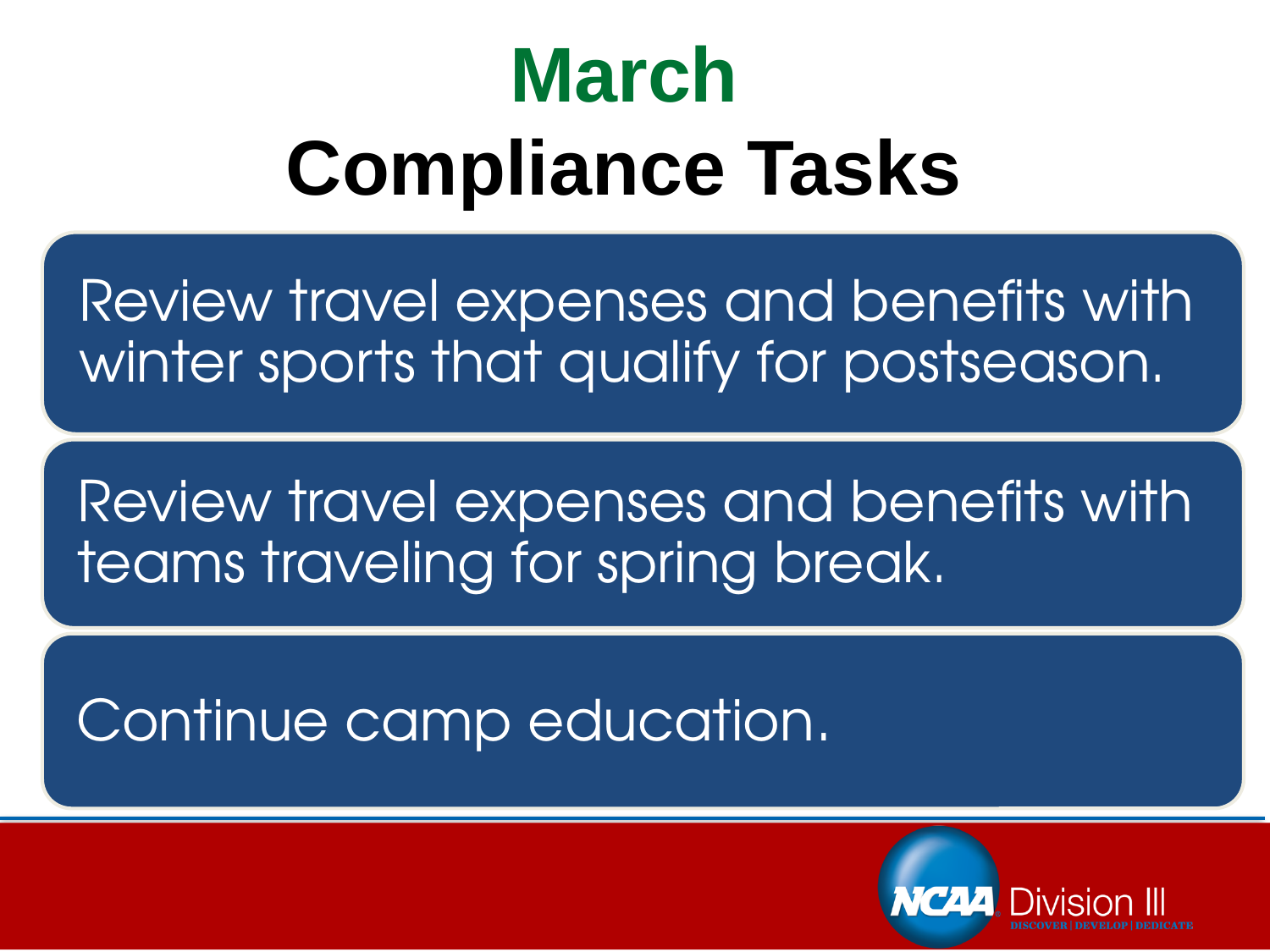

# March Compliance Tasks
Review travel expenses and benefits with winter sports that qualify for postseason.
Review travel expenses and benefits with teams traveling for spring break.
Continue camp education.